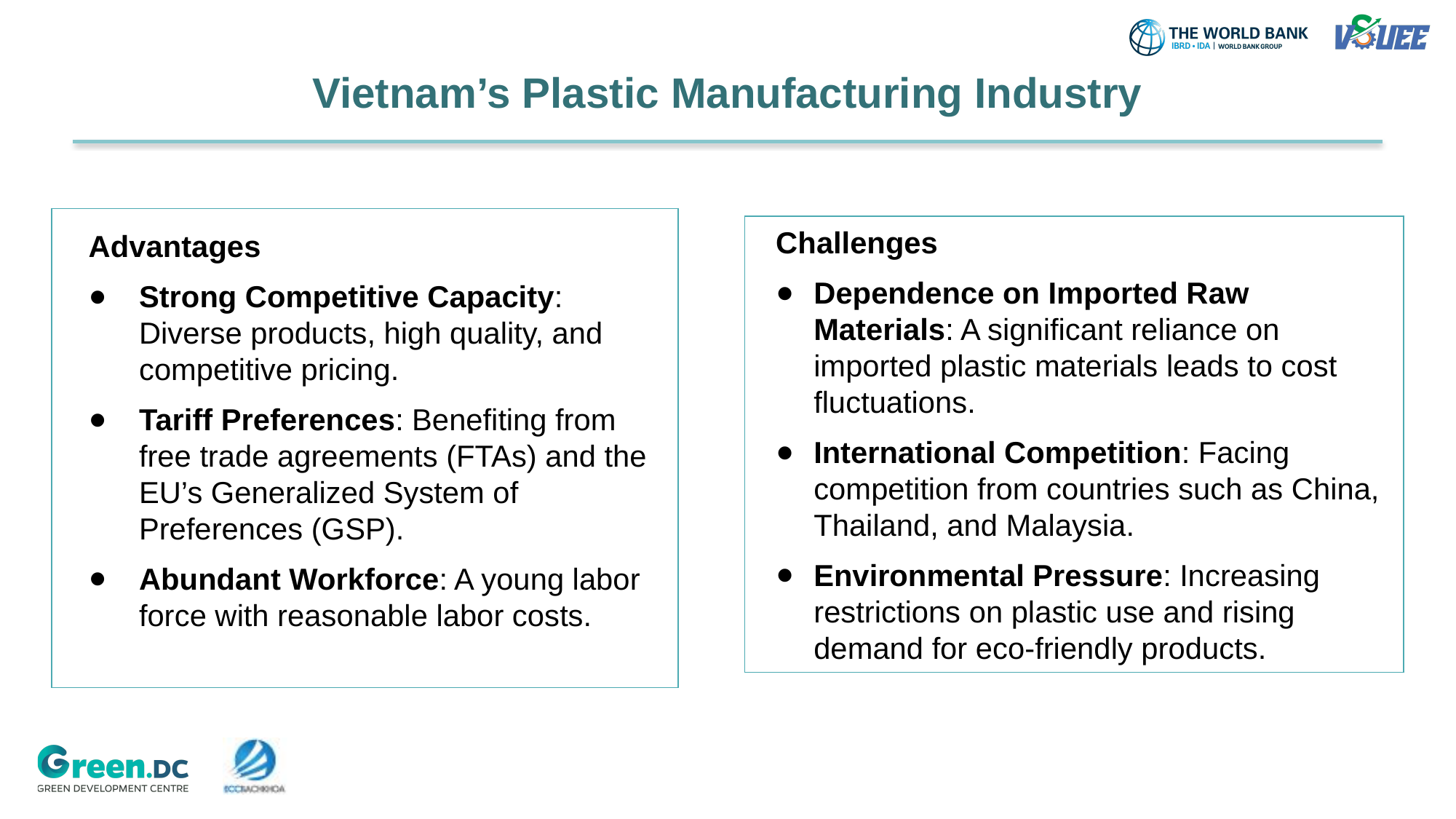

# Vietnam’s Plastic Manufacturing Industry
Advantages
Strong Competitive Capacity: Diverse products, high quality, and competitive pricing.
Tariff Preferences: Benefiting from free trade agreements (FTAs) and the EU’s Generalized System of Preferences (GSP).
Abundant Workforce: A young labor force with reasonable labor costs.

Challenges
Dependence on Imported Raw Materials: A significant reliance on imported plastic materials leads to cost fluctuations.
International Competition: Facing competition from countries such as China, Thailand, and Malaysia.
Environmental Pressure: Increasing restrictions on plastic use and rising demand for eco-friendly products.